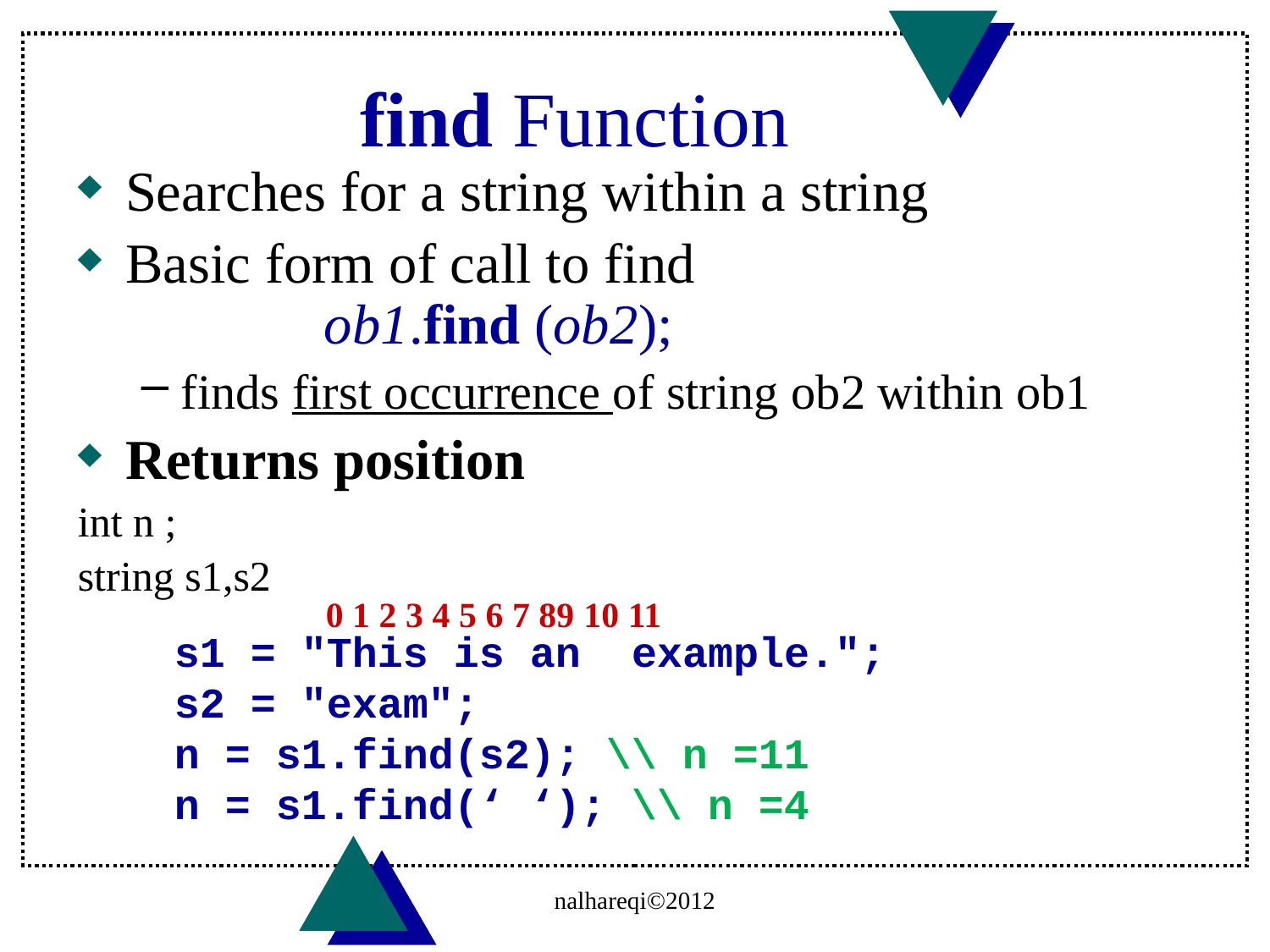

# find Function
Searches for a string within a string
Basic form of call to find
              ob1.find (ob2);
finds first occurrence of string ob2 within ob1
Returns position
int n ;
string s1,s2
  0 1 2 3 4 5 6 7 89 10 11
s1 = "This is an  example.";
s2 = "exam";
n = s1.find(s2); \\ n =11
n = s1.find(‘ ‘); \\ n =4

nalhareqi©2012